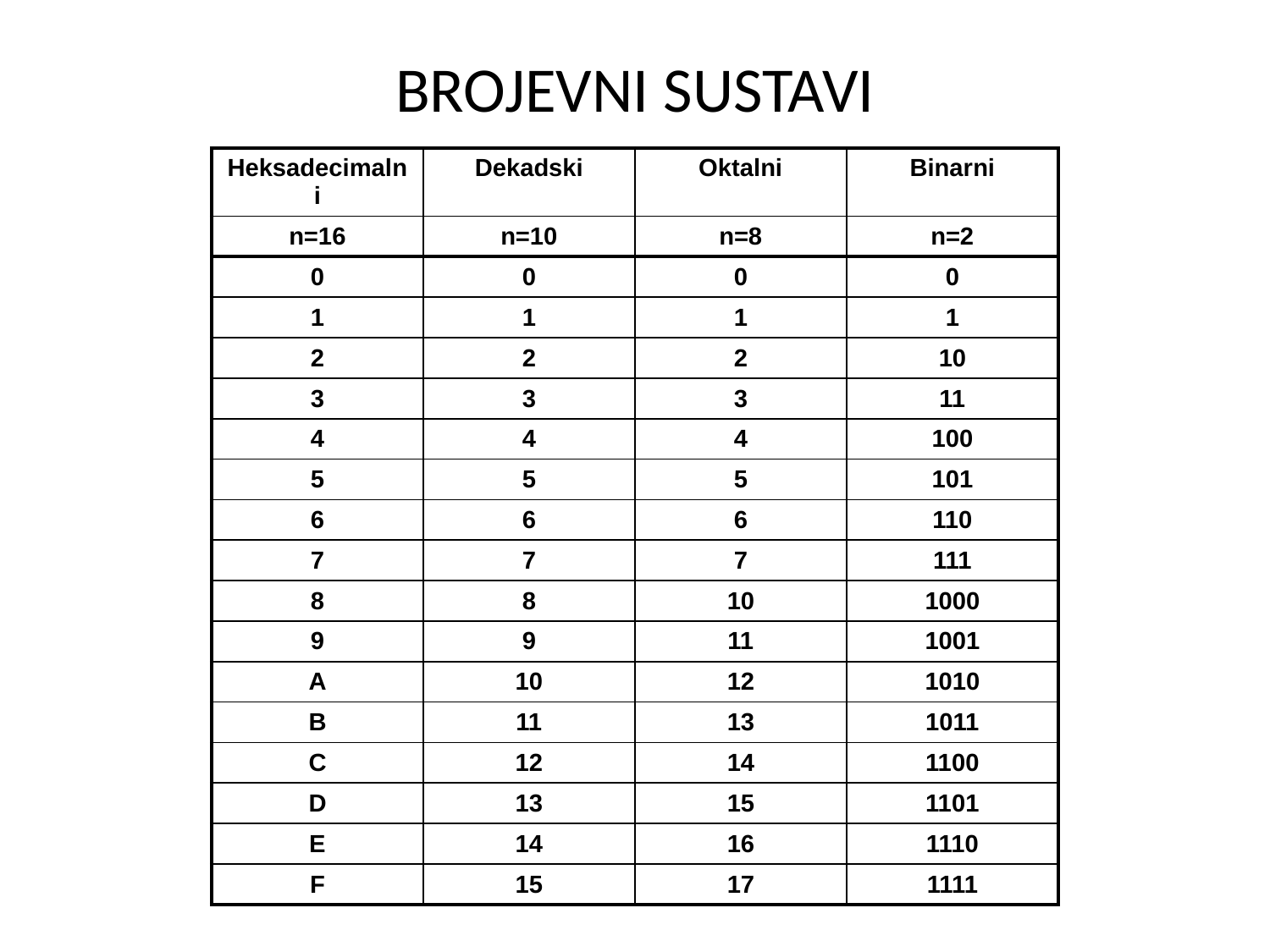

# BROJEVNI SUSTAVI
| Heksadecimalni | Dekadski | Oktalni | Binarni |
| --- | --- | --- | --- |
| n=16 | n=10 | n=8 | n=2 |
| 0 | 0 | 0 | 0 |
| 1 | 1 | 1 | 1 |
| 2 | 2 | 2 | 10 |
| 3 | 3 | 3 | 11 |
| 4 | 4 | 4 | 100 |
| 5 | 5 | 5 | 101 |
| 6 | 6 | 6 | 110 |
| 7 | 7 | 7 | 111 |
| 8 | 8 | 10 | 1000 |
| 9 | 9 | 11 | 1001 |
| A | 10 | 12 | 1010 |
| B | 11 | 13 | 1011 |
| C | 12 | 14 | 1100 |
| D | 13 | 15 | 1101 |
| E | 14 | 16 | 1110 |
| F | 15 | 17 | 1111 |